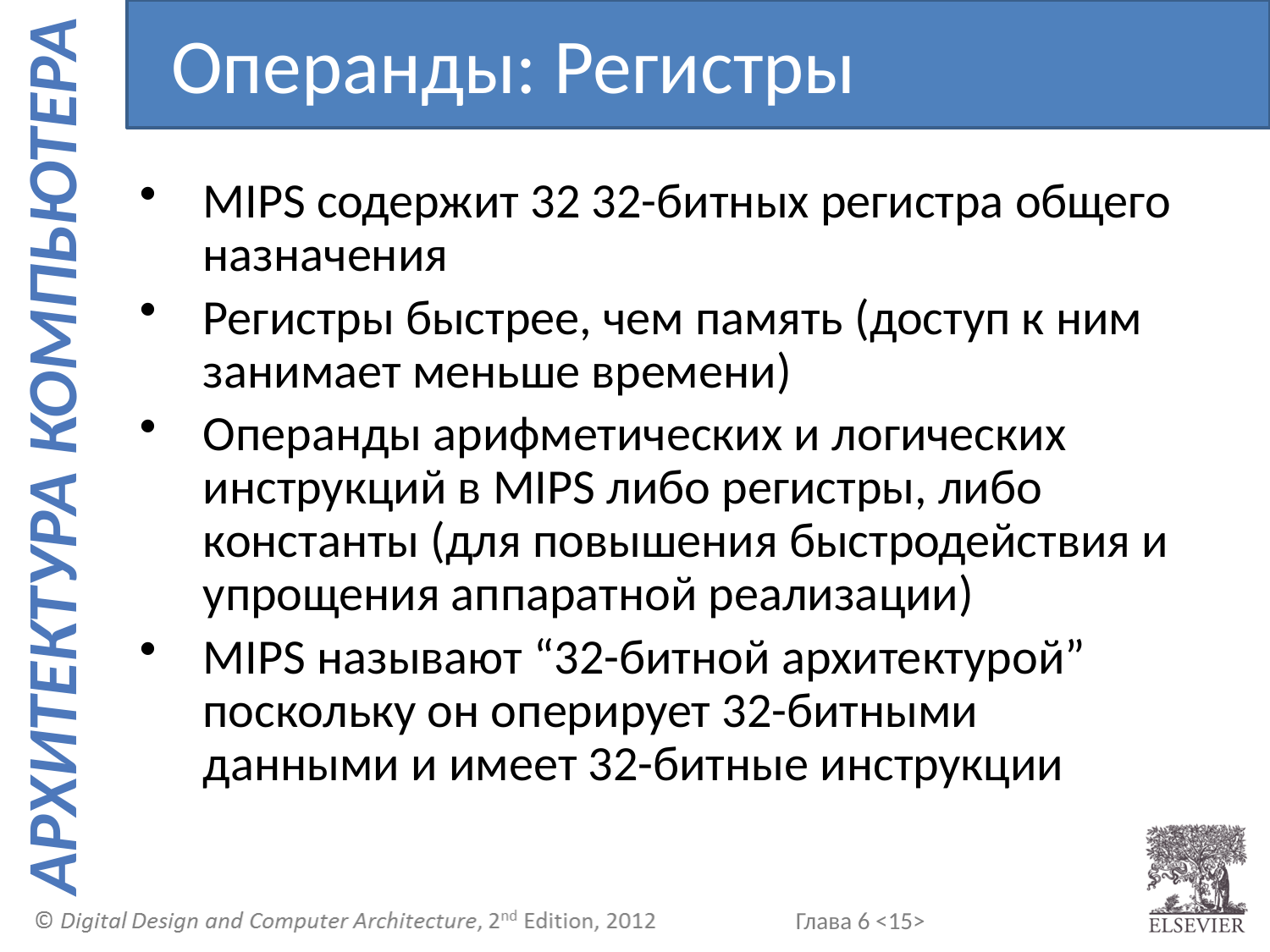

Операнды: Регистры

MIPS содержит 32 32-битных регистра общего назначения
Регистры быстрее, чем память (доступ к ним занимает меньше времени)
Операнды арифметических и логических инструкций в MIPS либо регистры, либо константы (для повышения быстродействия и упрощения аппаратной реализации)
MIPS называют “32-битной архитектурой” поскольку он оперирует 32-битными данными и имеет 32-битные инструкции